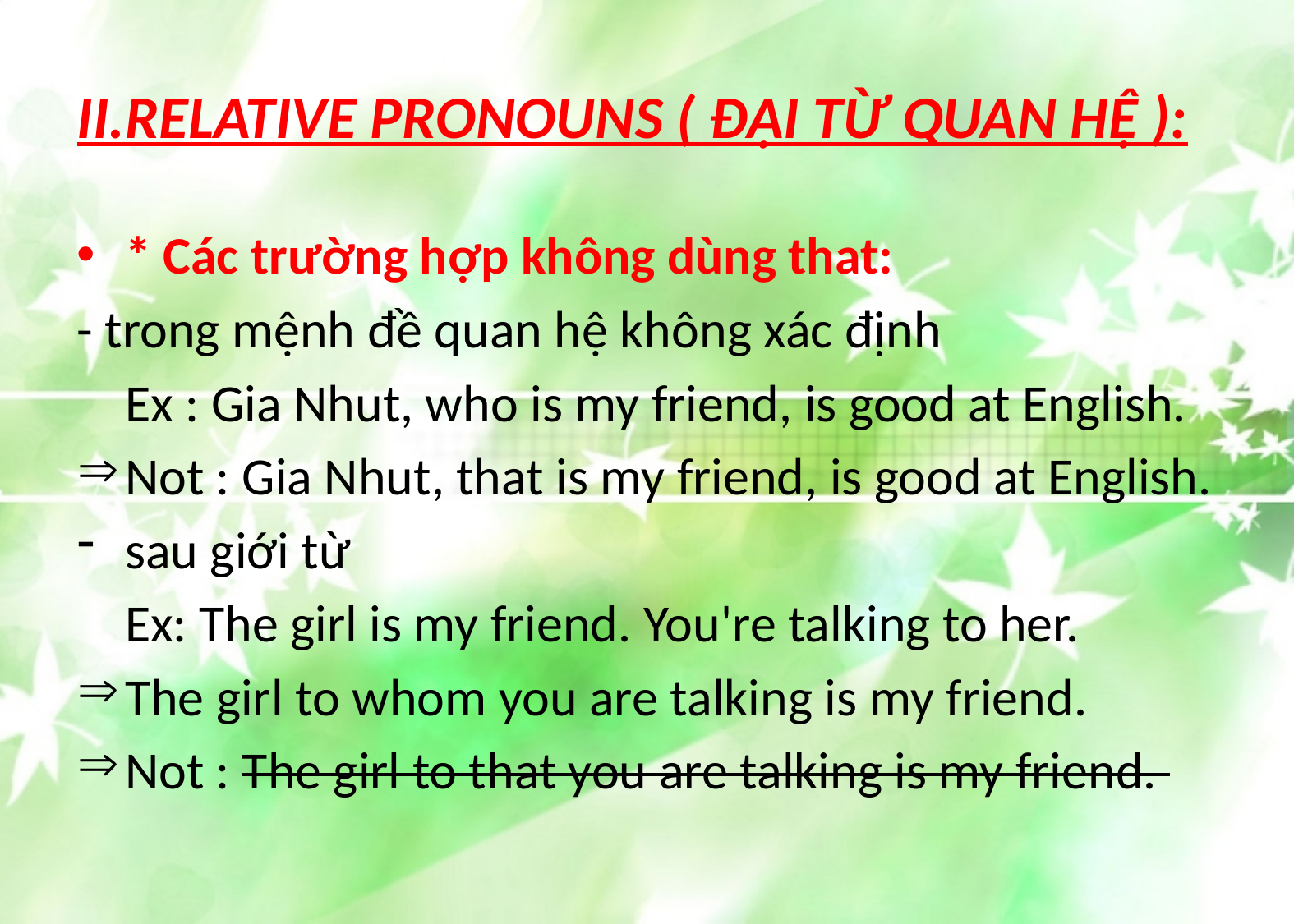

# II.RELATIVE PRONOUNS ( ĐẠI TỪ QUAN HỆ ):
* Các trường hợp không dùng that:
- trong mệnh đề quan hệ không xác định
	Ex : Gia Nhut, who is my friend, is good at English.
Not : Gia Nhut, that is my friend, is good at English.
sau giới từ
	Ex: The girl is my friend. You're talking to her.
The girl to whom you are talking is my friend.
Not : The girl to that you are talking is my friend.